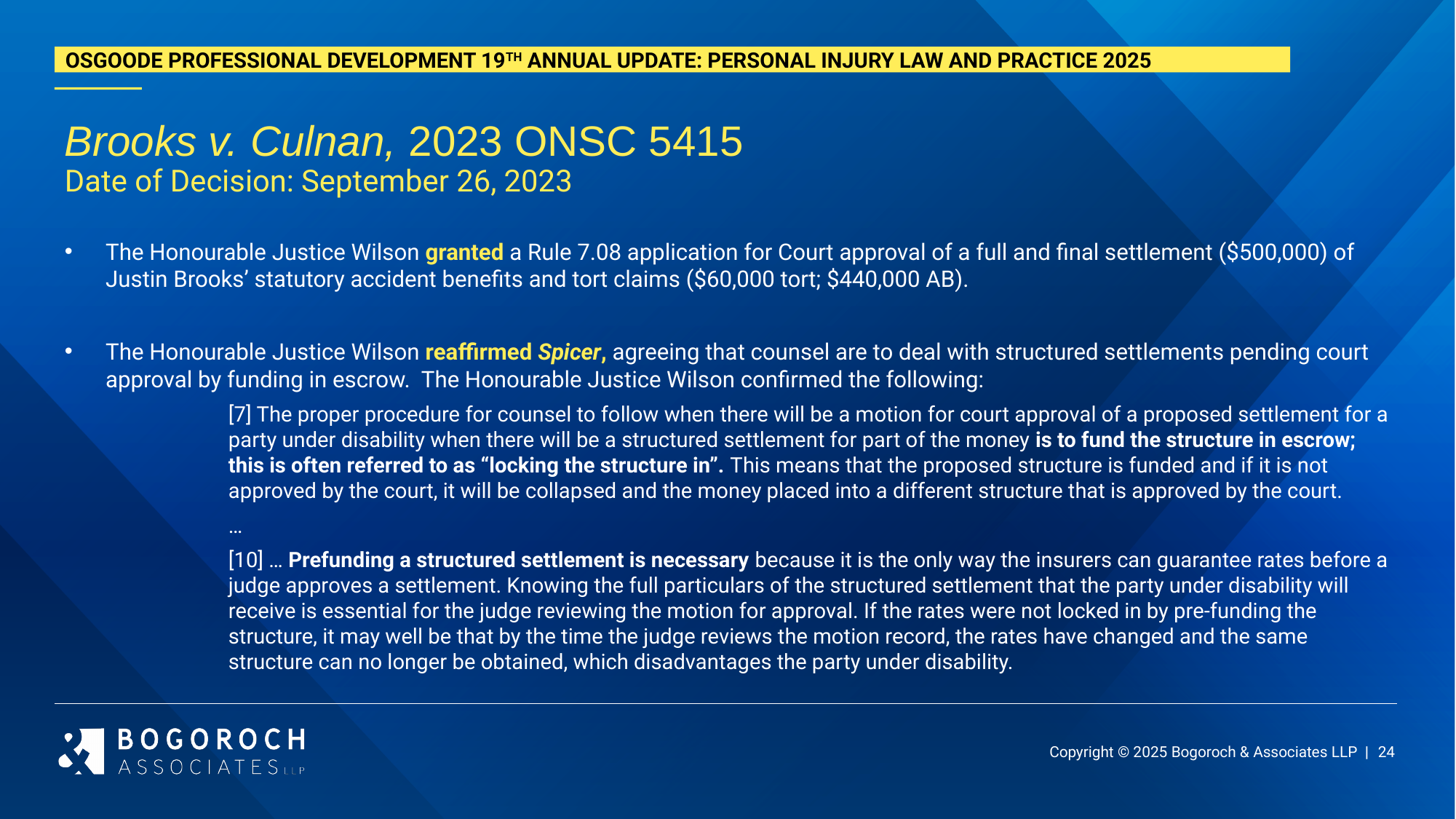

# Brooks v. Culnan, 2023 ONSC 5415 Date of Decision: September 26, 2023
The Honourable Justice Wilson granted a Rule 7.08 application for Court approval of a full and final settlement ($500,000) of Justin Brooks’ statutory accident benefits and tort claims ($60,000 tort; $440,000 AB).

The Honourable Justice Wilson reaffirmed Spicer, agreeing that counsel are to deal with structured settlements pending court approval by funding in escrow.  The Honourable Justice Wilson confirmed the following:
[7] The proper procedure for counsel to follow when there will be a motion for court approval of a proposed settlement for a party under disability when there will be a structured settlement for part of the money is to fund the structure in escrow; this is often referred to as “locking the structure in”. This means that the proposed structure is funded and if it is not approved by the court, it will be collapsed and the money placed into a different structure that is approved by the court.
…
[10] … Prefunding a structured settlement is necessary because it is the only way the insurers can guarantee rates before a judge approves a settlement. Knowing the full particulars of the structured settlement that the party under disability will receive is essential for the judge reviewing the motion for approval. If the rates were not locked in by pre-funding the structure, it may well be that by the time the judge reviews the motion record, the rates have changed and the same structure can no longer be obtained, which disadvantages the party under disability.